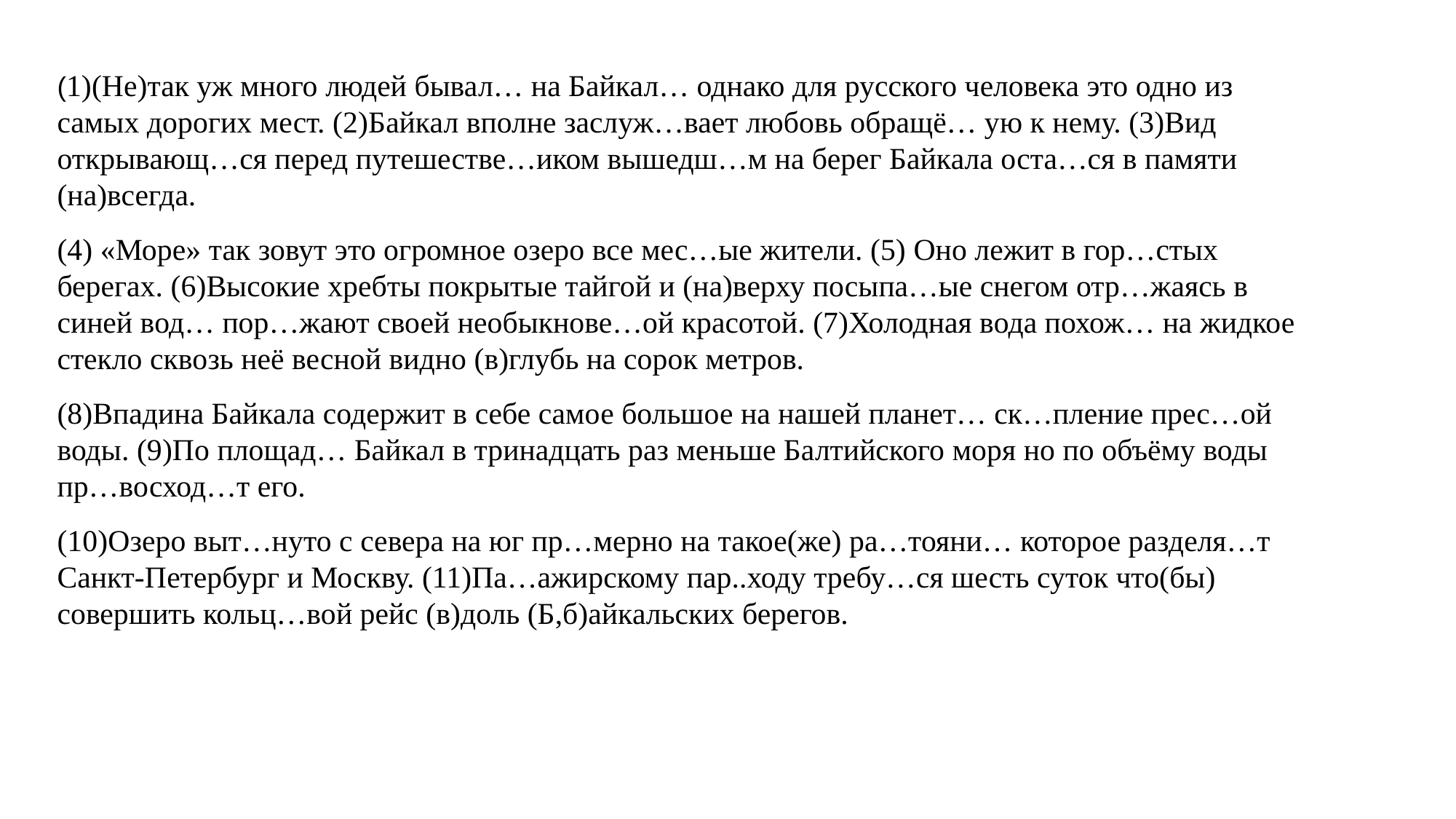

(1)(Не)так уж много людей бывал… на Байкал… однако для русского человека это одно из самых дорогих мест. (2)Байкал вполне заслуж…вает любовь обращё… ую к нему. (3)Вид открывающ…ся перед путешестве…иком вышедш…м на берег Байкала оста…ся в памяти (на)всегда.
(4) «Море» так зовут это огромное озеро все мес…ые жители. (5) Оно лежит в гор…стых берегах. (6)Высокие хребты покрытые тайгой и (на)верху посыпа…ые снегом отр…жаясь в синей вод… пор…жают своей необыкнове…ой красотой. (7)Холодная вода похож… на жидкое стекло сквозь неё весной видно (в)глубь на сорок метров.
(8)Впадина Байкала содержит в себе самое большое на нашей планет… ск…пление прес…ой воды. (9)По площад… Байкал в тринадцать раз меньше Балтийского моря но по объёму воды пр…восход…т его.
(10)Озеро выт…нуто с севера на юг пр…мерно на такое(же) ра…тояни… которое разделя…т Санкт-Петербург и Москву. (11)Па…ажирскому пар..ходу требу…ся шесть суток что(бы) совершить кольц…вой рейс (в)доль (Б,б)айкальских берегов.